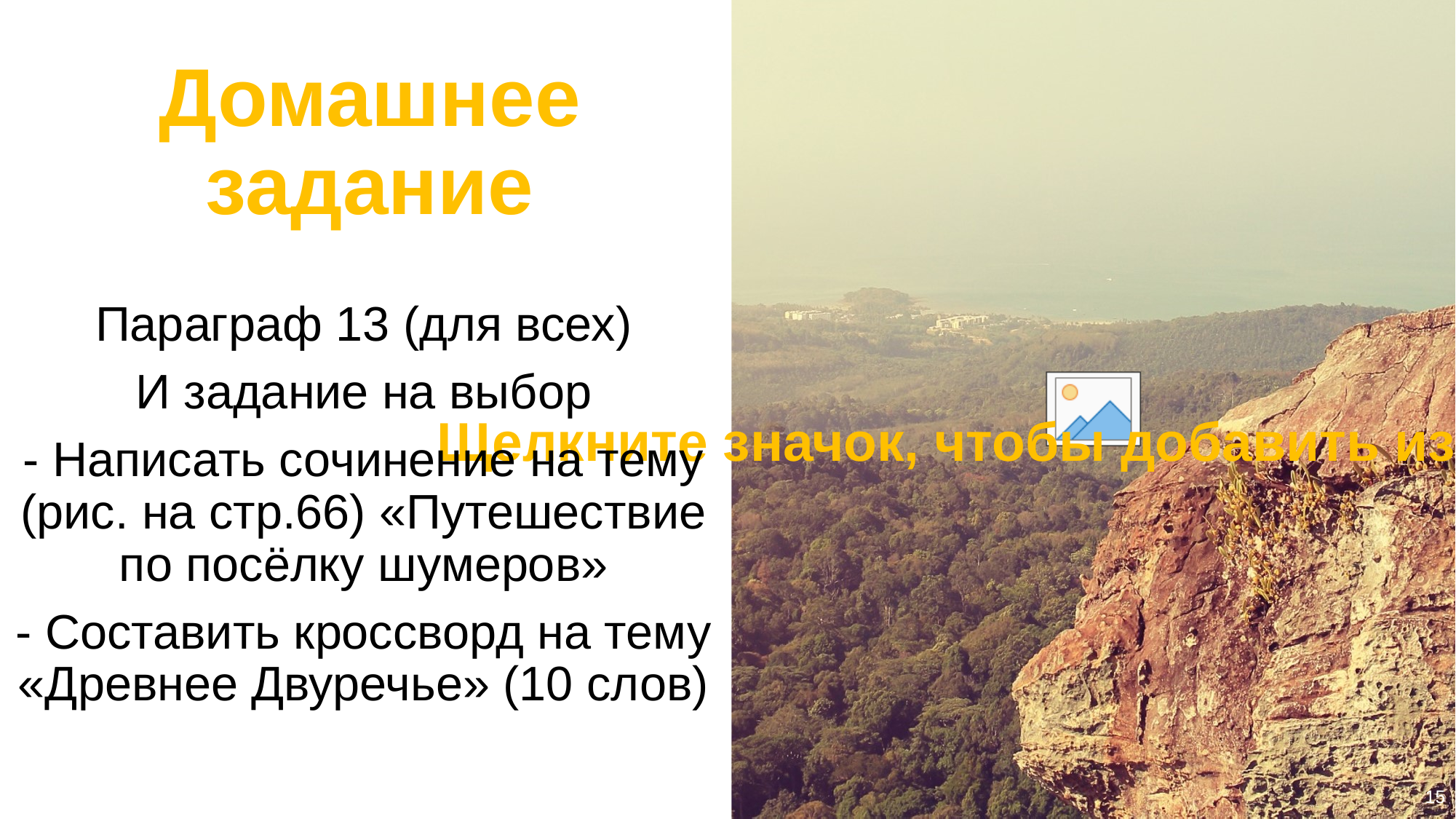

Домашнее задание
Параграф 13 (для всех)
И задание на выбор
- Написать сочинение на тему (рис. на стр.66) «Путешествие по посёлку шумеров»
- Составить кроссворд на тему «Древнее Двуречье» (10 слов)

15